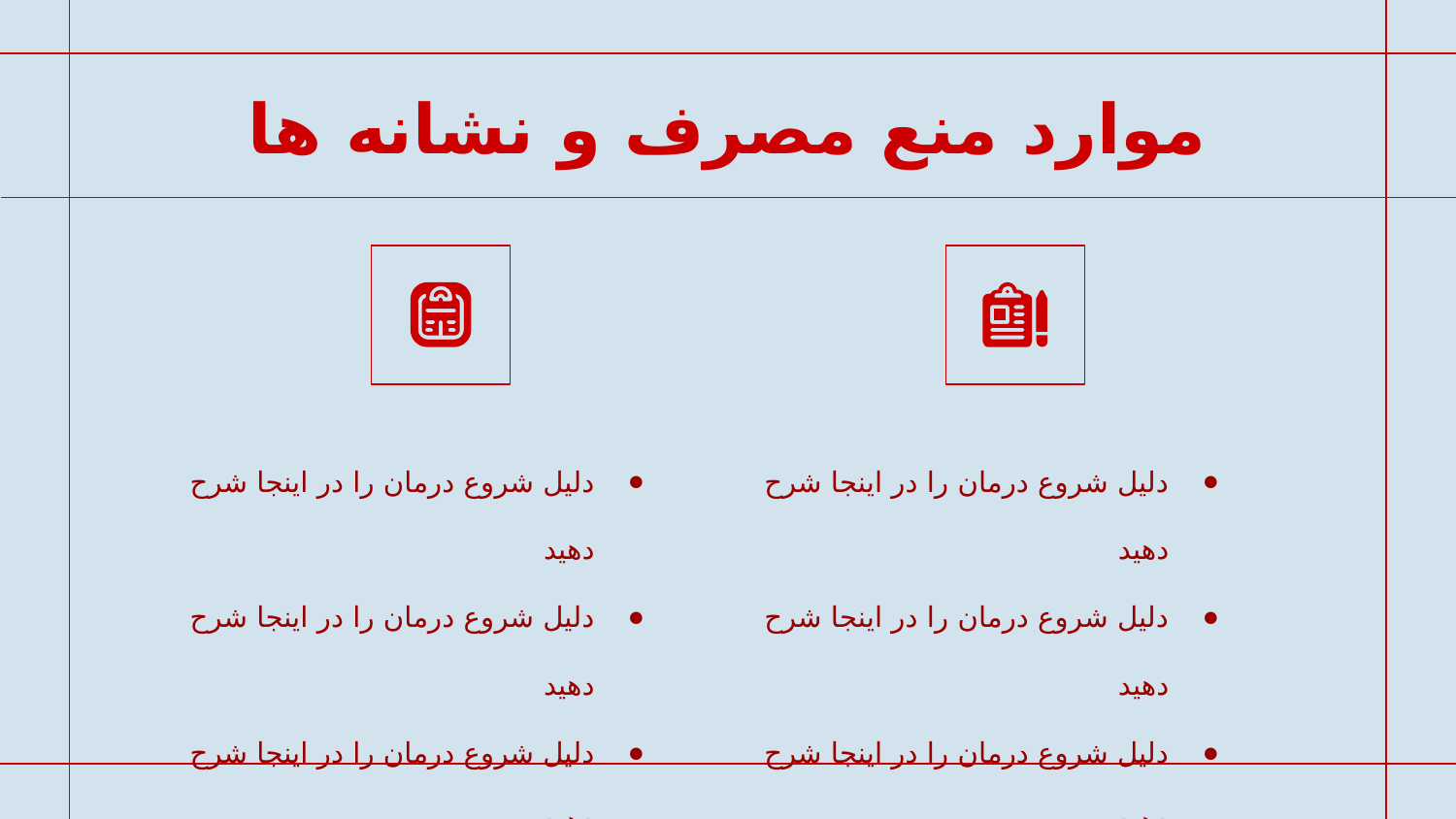

# موارد منع مصرف و نشانه ها

دلیل شروع درمان را در اینجا شرح دهید
دلیل شروع درمان را در اینجا شرح دهید
دلیل شروع درمان را در اینجا شرح دهید
دلیل شروع درمان را در اینجا شرح دهید
دلیل شروع درمان را در اینجا شرح دهید
دلیل شروع درمان را در اینجا شرح دهید
دلیل شروع درمان را در اینجا شرح دهید
دلیل شروع درمان را در اینجا شرح دهید